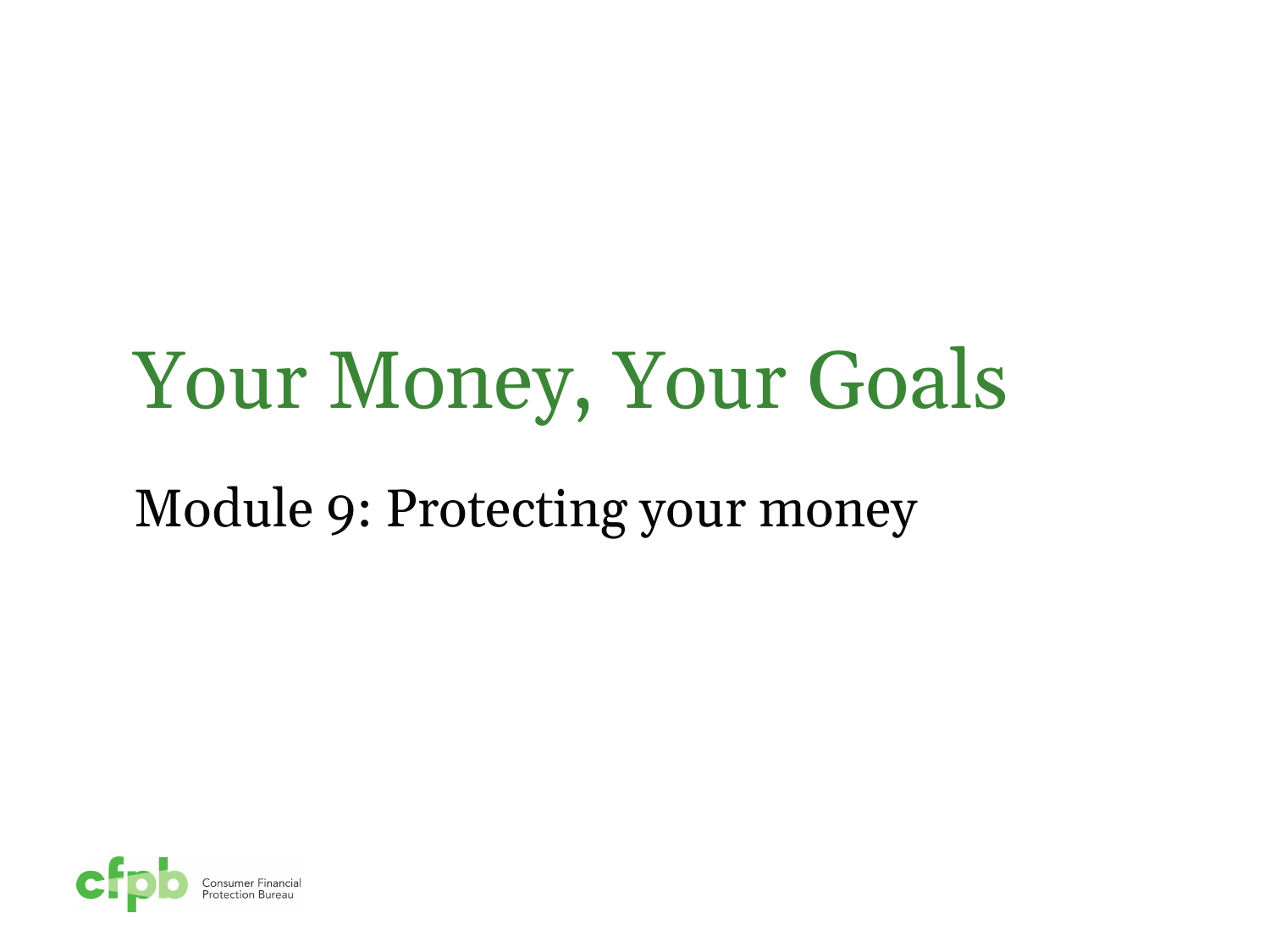

# Your Money, Your Goals
Module 9: Protecting your money